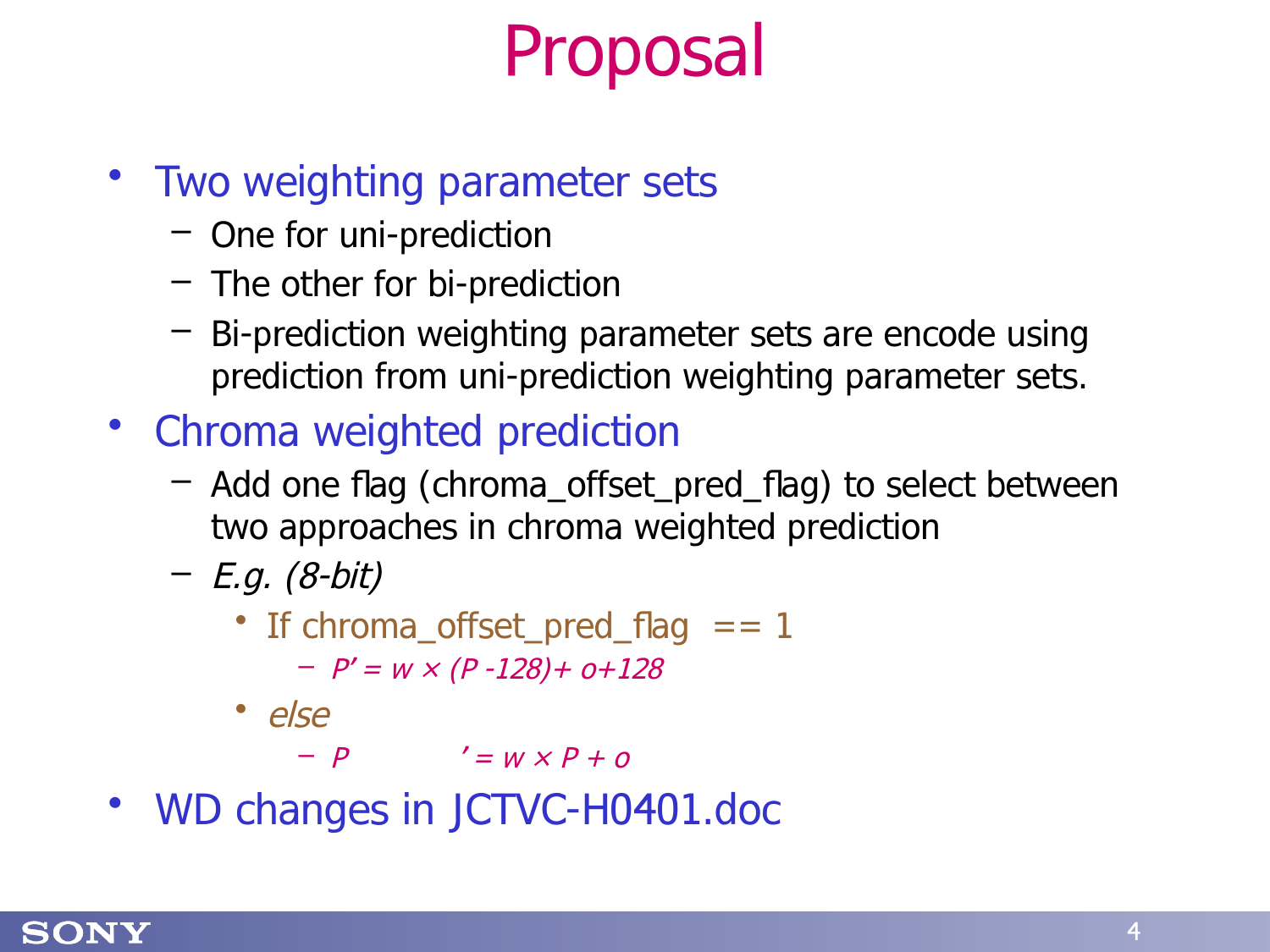

# Proposal
Two weighting parameter sets
One for uni-prediction
The other for bi-prediction
Bi-prediction weighting parameter sets are encode using prediction from uni-prediction weighting parameter sets.
Chroma weighted prediction
Add one flag (chroma_offset_pred_flag) to select between two approaches in chroma weighted prediction
E.g. (8-bit)
If chroma_offset_pred_flag  == 1
P’ = w × (P -128)+ o+128
else
P	’ = w × P + o
WD changes in JCTVC-H0401.doc

4